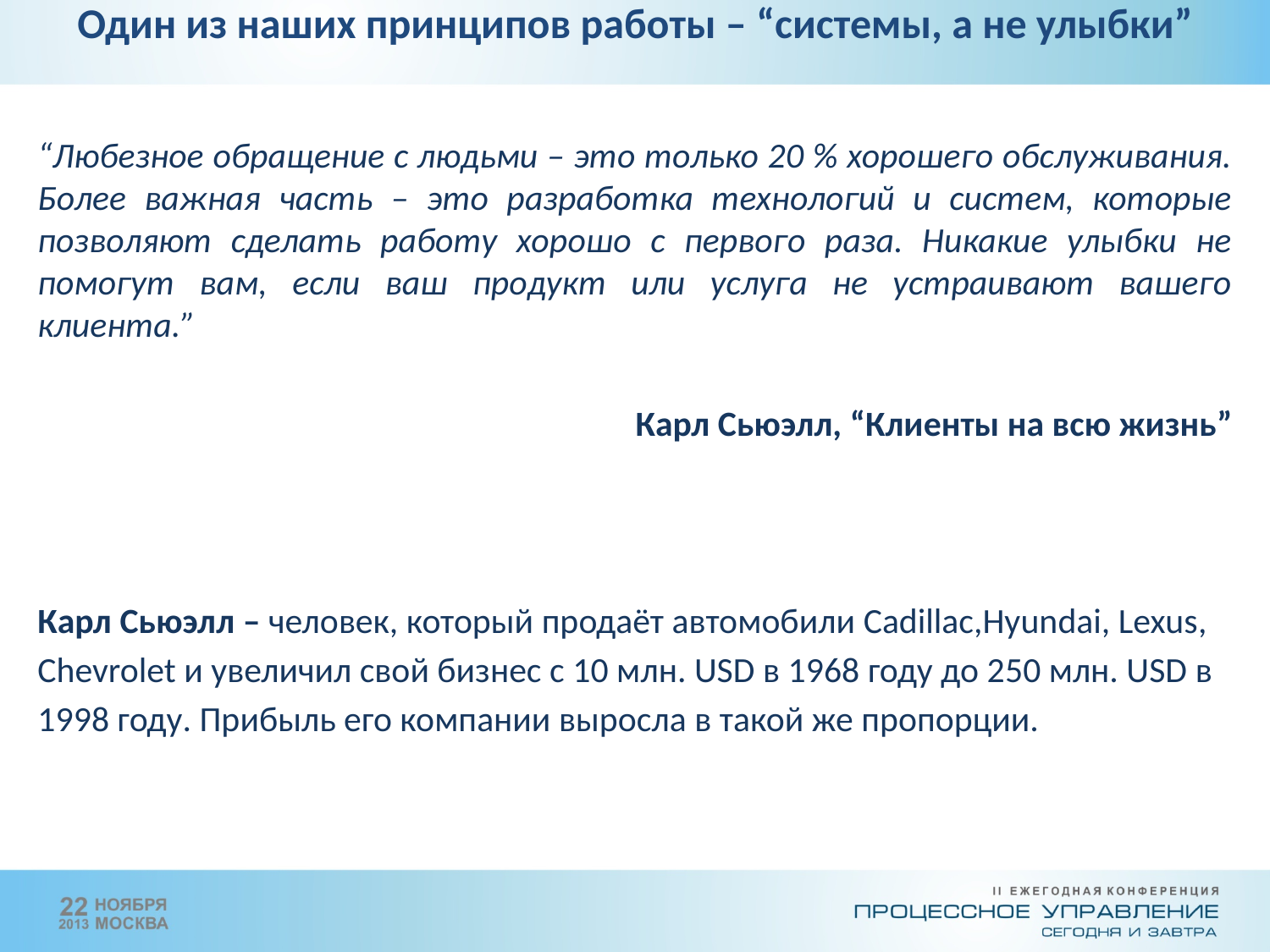

Один из наших принципов работы – “системы, а не улыбки”

“Любезное обращение с людьми – это только 20 % хорошего обслуживания. Более важная часть – это разработка технологий и систем, которые позволяют сделать работу хорошо с первого раза. Никакие улыбки не помогут вам, если ваш продукт или услуга не устраивают вашего клиента.”

Карл Сьюэлл, “Клиенты на всю жизнь”

Карл Сьюэлл – человек, который продаёт автомобили Cadillac,Hyundai, Lexus,
Chevrolet и увеличил свой бизнес с 10 млн. USD в 1968 году до 250 млн. USD в
1998 году. Прибыль его компании выросла в такой же пропорции.